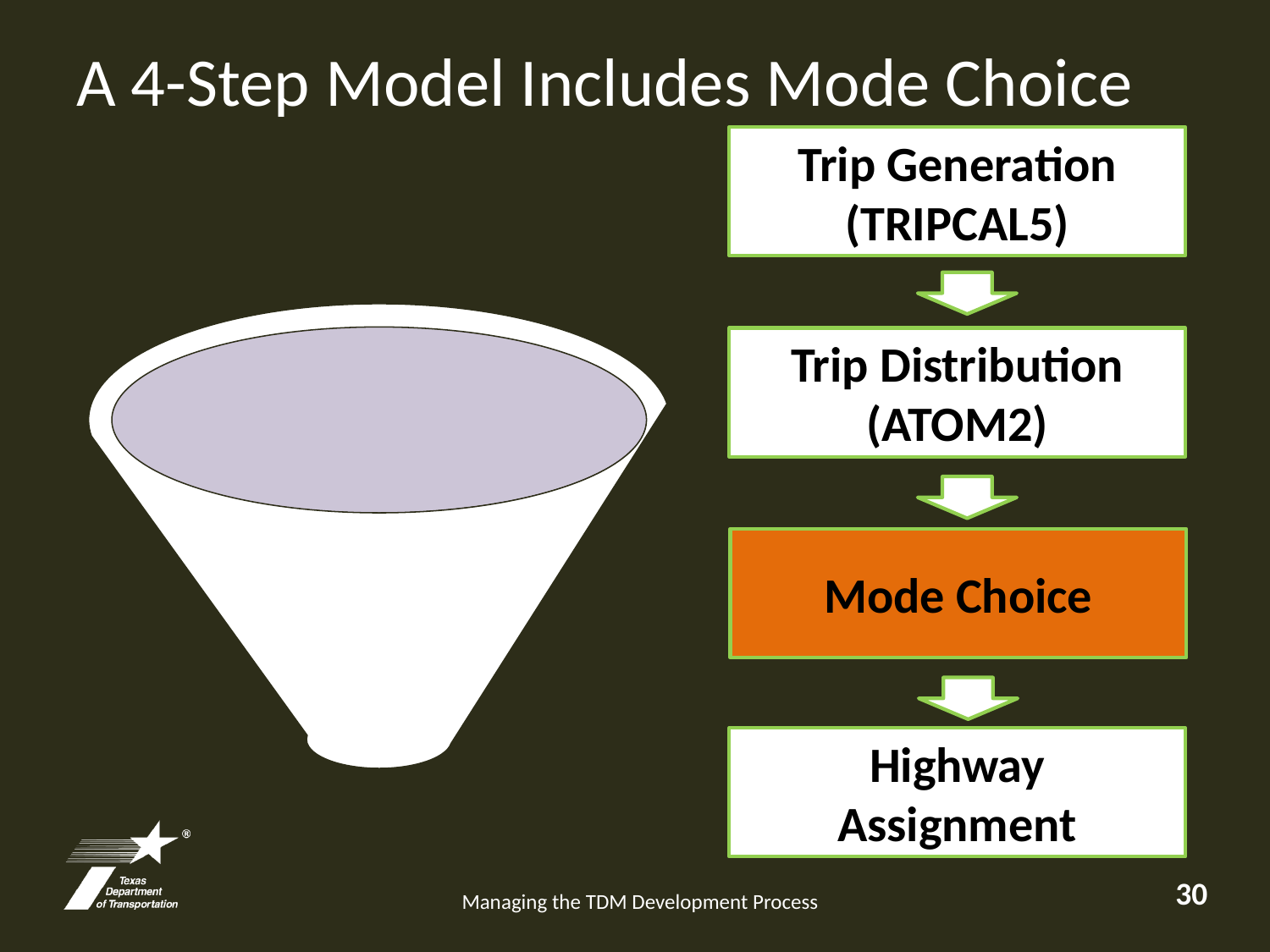

# A 4-Step Model Includes Mode Choice
Trip Generation
(TRIPCAL5)

Trip Distribution
(ATOM2)

Mode Choice
Computer Model

Highway
Assignment